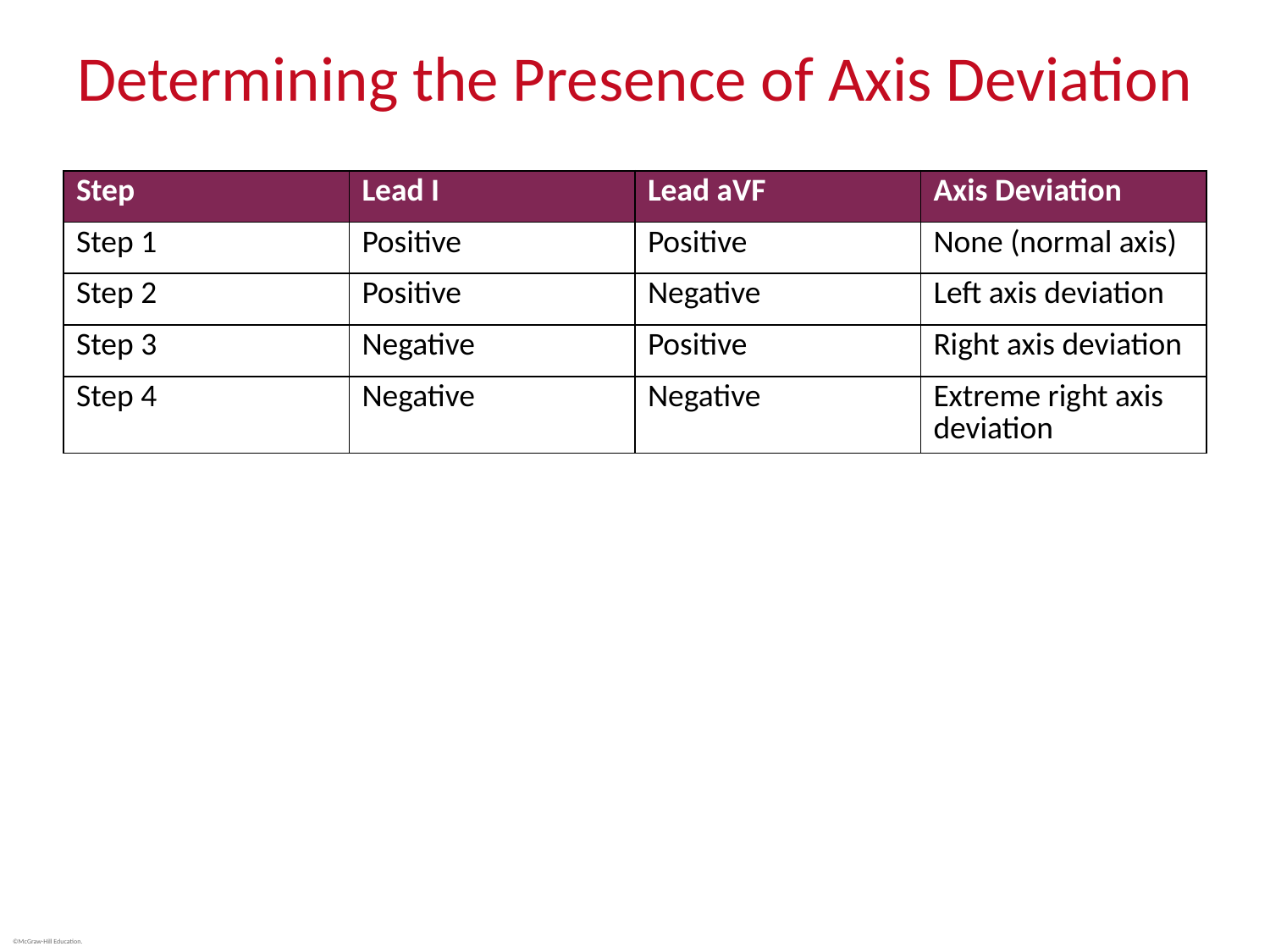

# Determining the Presence of Axis Deviation
| Step | Lead I | Lead aVF | Axis Deviation |
| --- | --- | --- | --- |
| Step 1 | Positive | Positive | None (normal axis) |
| Step 2 | Positive | Negative | Left axis deviation |
| Step 3 | Negative | Positive | Right axis deviation |
| Step 4 | Negative | Negative | Extreme right axis deviation |